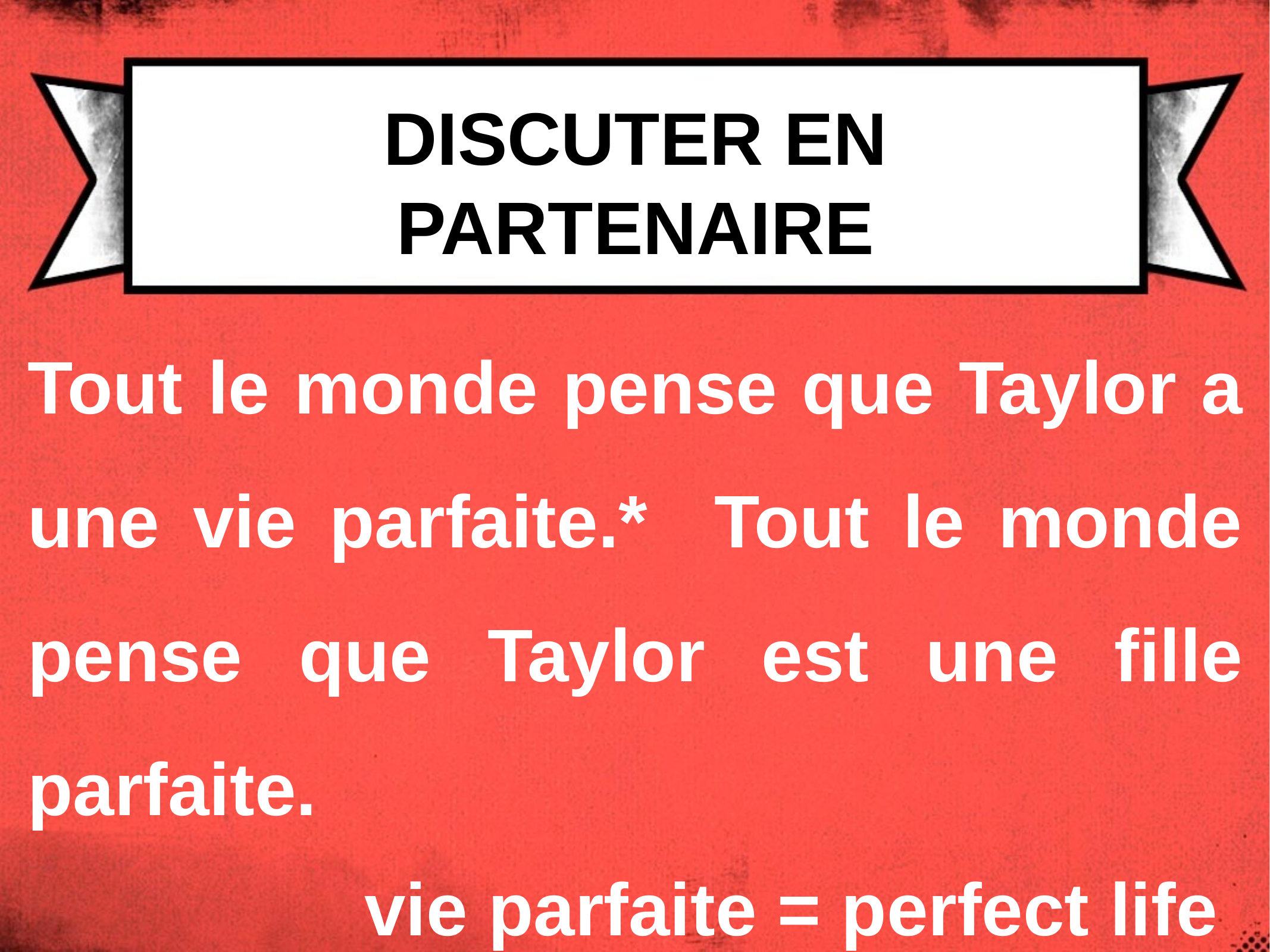

# Discuter en partenaire
Tout le monde pense que Taylor a une vie parfaite.*  Tout le monde pense que Taylor est une fille parfaite.
vie parfaite = perfect life